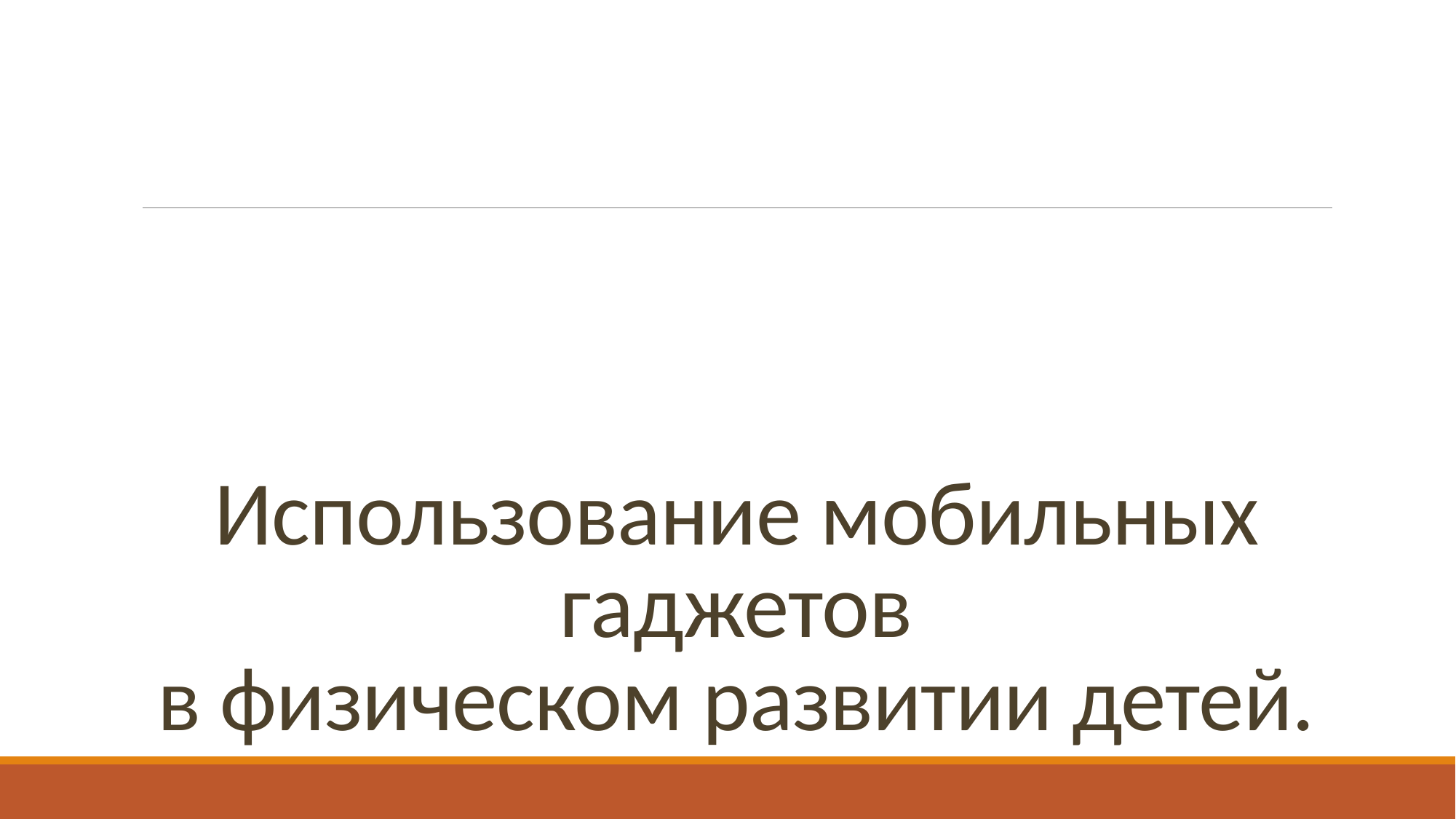

# Использование мобильных гаджетов в физическом развитии детей.